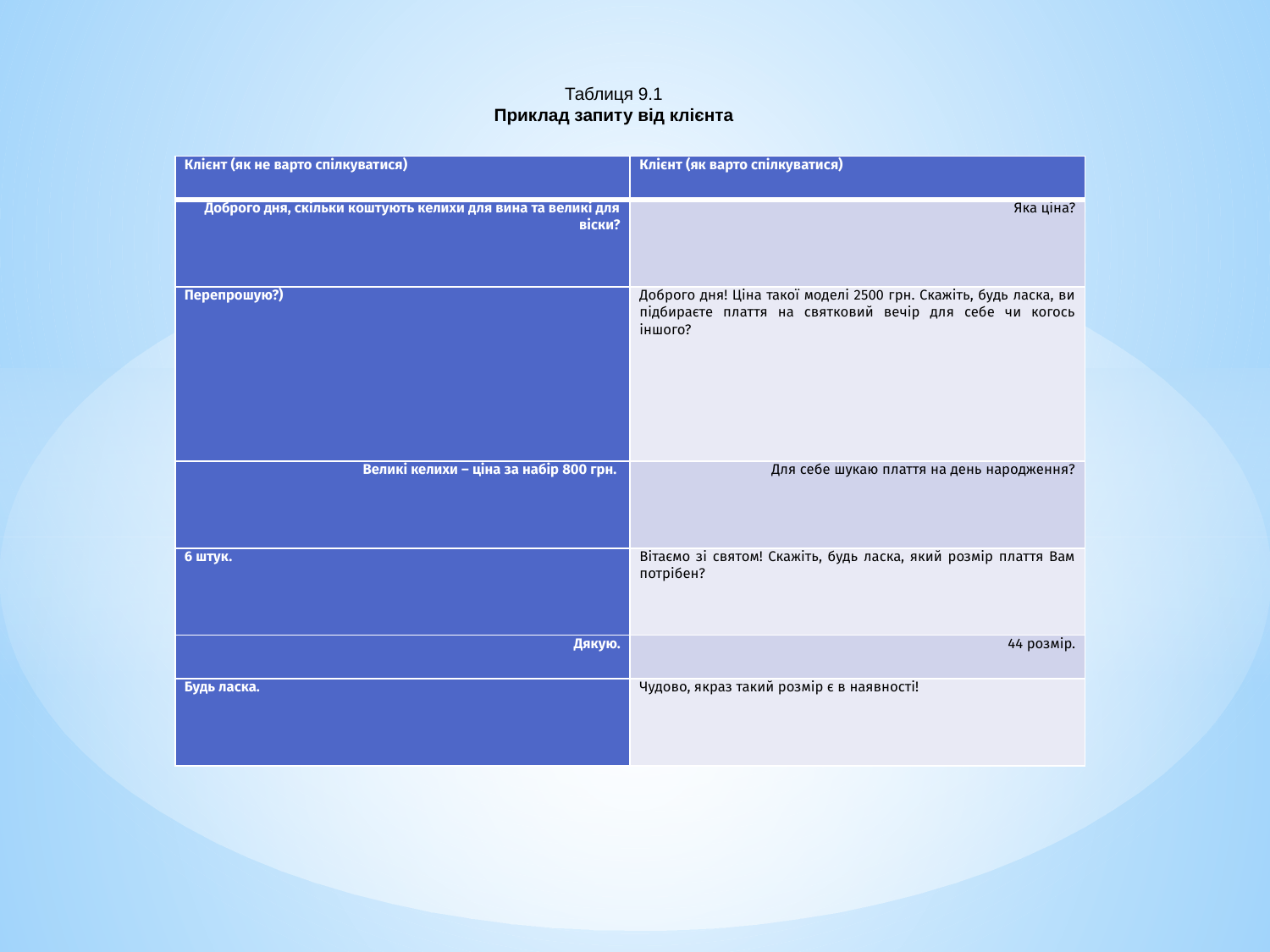

Таблиця 9.1
Приклад запиту від клієнта
| Клієнт (як не варто спілкуватися) | Клієнт (як варто спілкуватися) |
| --- | --- |
| Доброго дня, скільки коштують келихи для вина та великі для віски? | Яка ціна? |
| Перепрошую?) | Доброго дня! Ціна такої моделі 2500 грн. Скажіть, будь ласка, ви підбираєте плаття на святковий вечір для себе чи когось іншого? |
| Великі келихи – ціна за набір 800 грн. | Для себе шукаю плаття на день народження? |
| 6 штук. | Вітаємо зі святом! Скажіть, будь ласка, який розмір плаття Вам потрібен? |
| Дякую. | 44 розмір. |
| Будь ласка. | Чудово, якраз такий розмір є в наявності! |